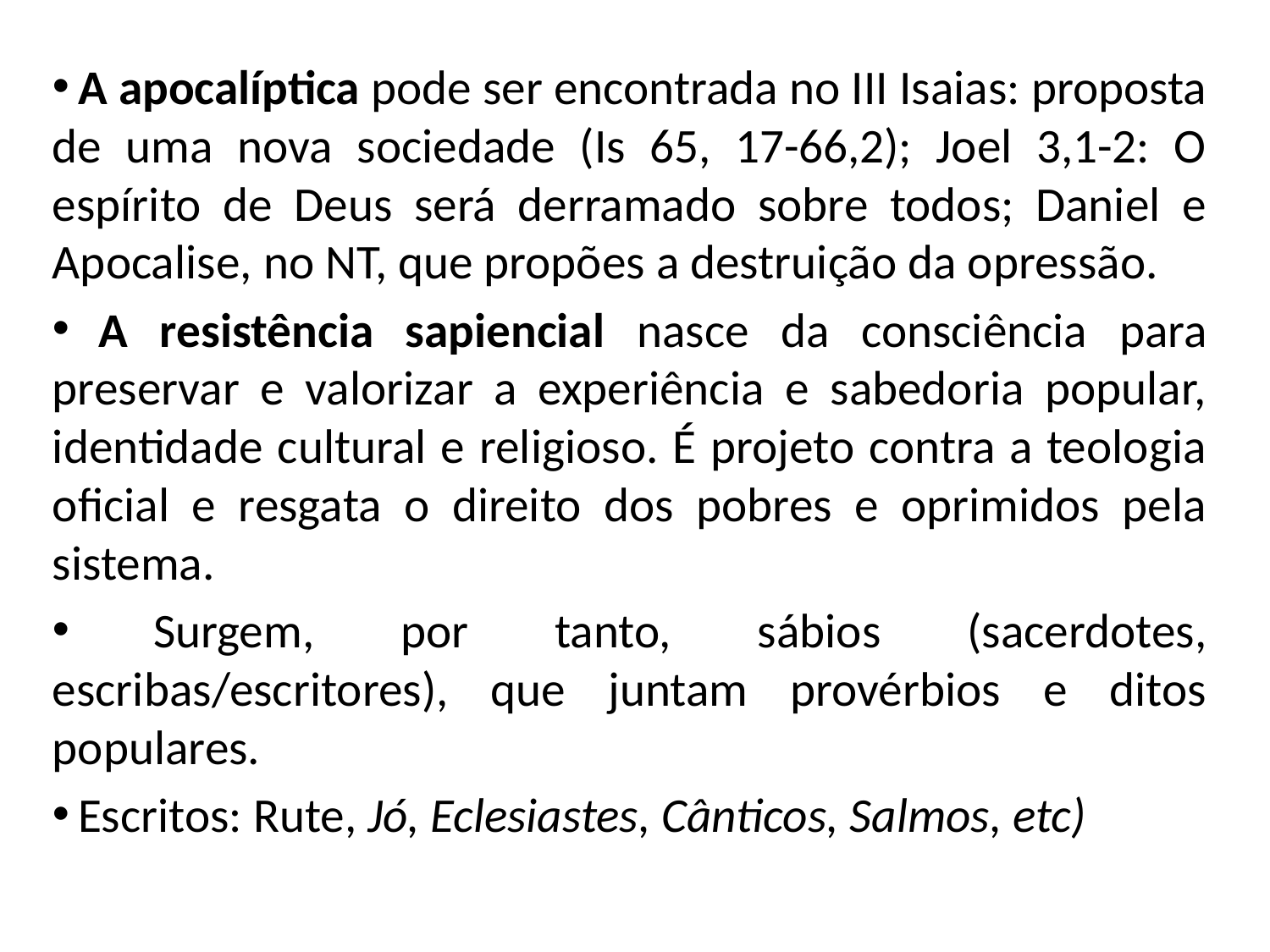

A apocalíptica pode ser encontrada no III Isaias: proposta de uma nova sociedade (Is 65, 17-66,2); Joel 3,1-2: O espírito de Deus será derramado sobre todos; Daniel e Apocalise, no NT, que propões a destruição da opressão.
 A resistência sapiencial nasce da consciência para preservar e valorizar a experiência e sabedoria popular, identidade cultural e religioso. É projeto contra a teologia oficial e resgata o direito dos pobres e oprimidos pela sistema.
 Surgem, por tanto, sábios (sacerdotes, escribas/escritores), que juntam provérbios e ditos populares.
 Escritos: Rute, Jó, Eclesiastes, Cânticos, Salmos, etc)